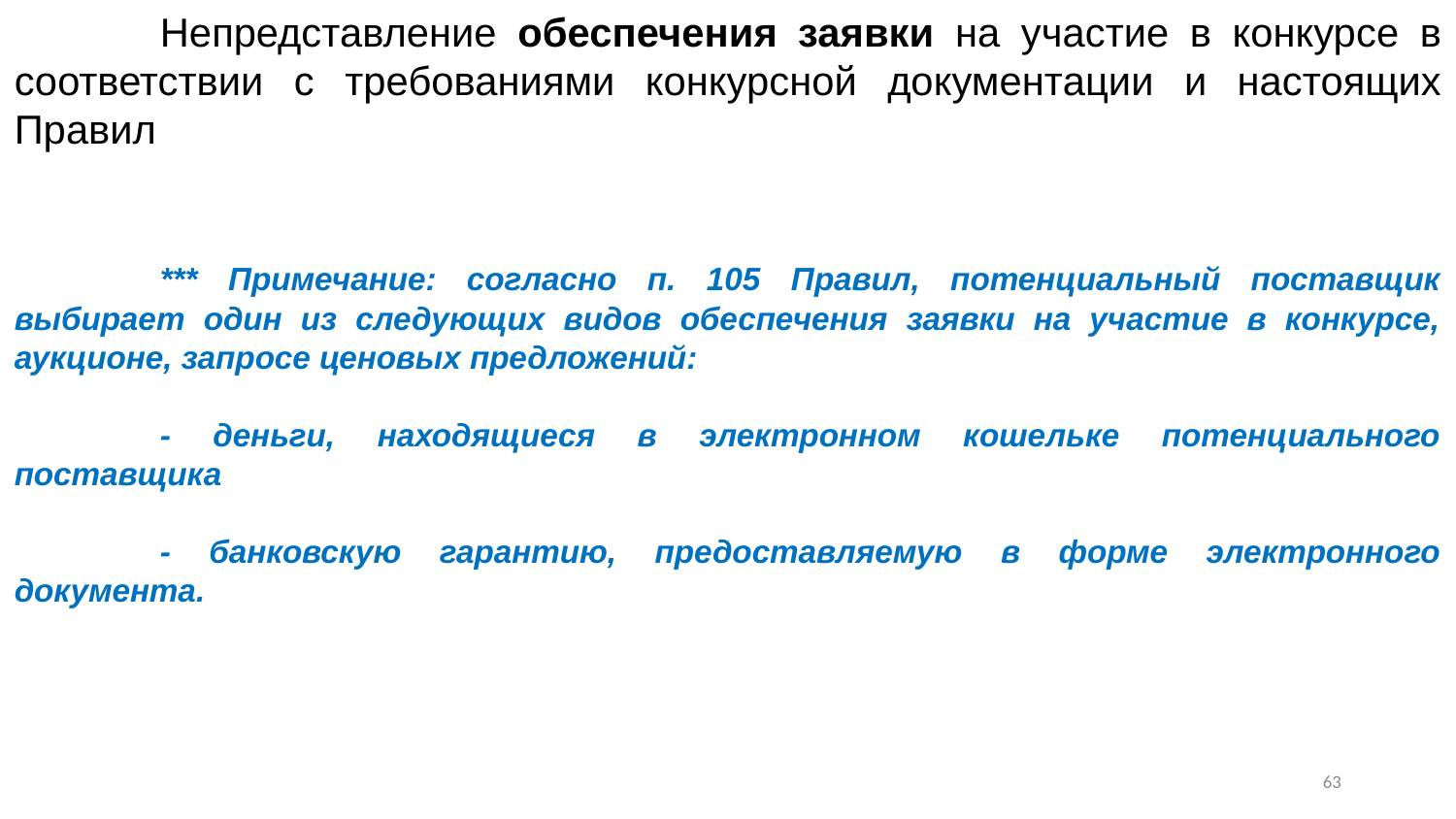

Непредставление обеспечения заявки на участие в конкурсе в соответствии с требованиями конкурсной документации и настоящих Правил

	*** Примечание: согласно п. 105 Правил, потенциальный поставщик выбирает один из следующих видов обеспечения заявки на участие в конкурсе, аукционе, запросе ценовых предложений:

	- деньги, находящиеся в электронном кошельке потенциального поставщика

	- банковскую гарантию, предоставляемую в форме электронного документа.
63